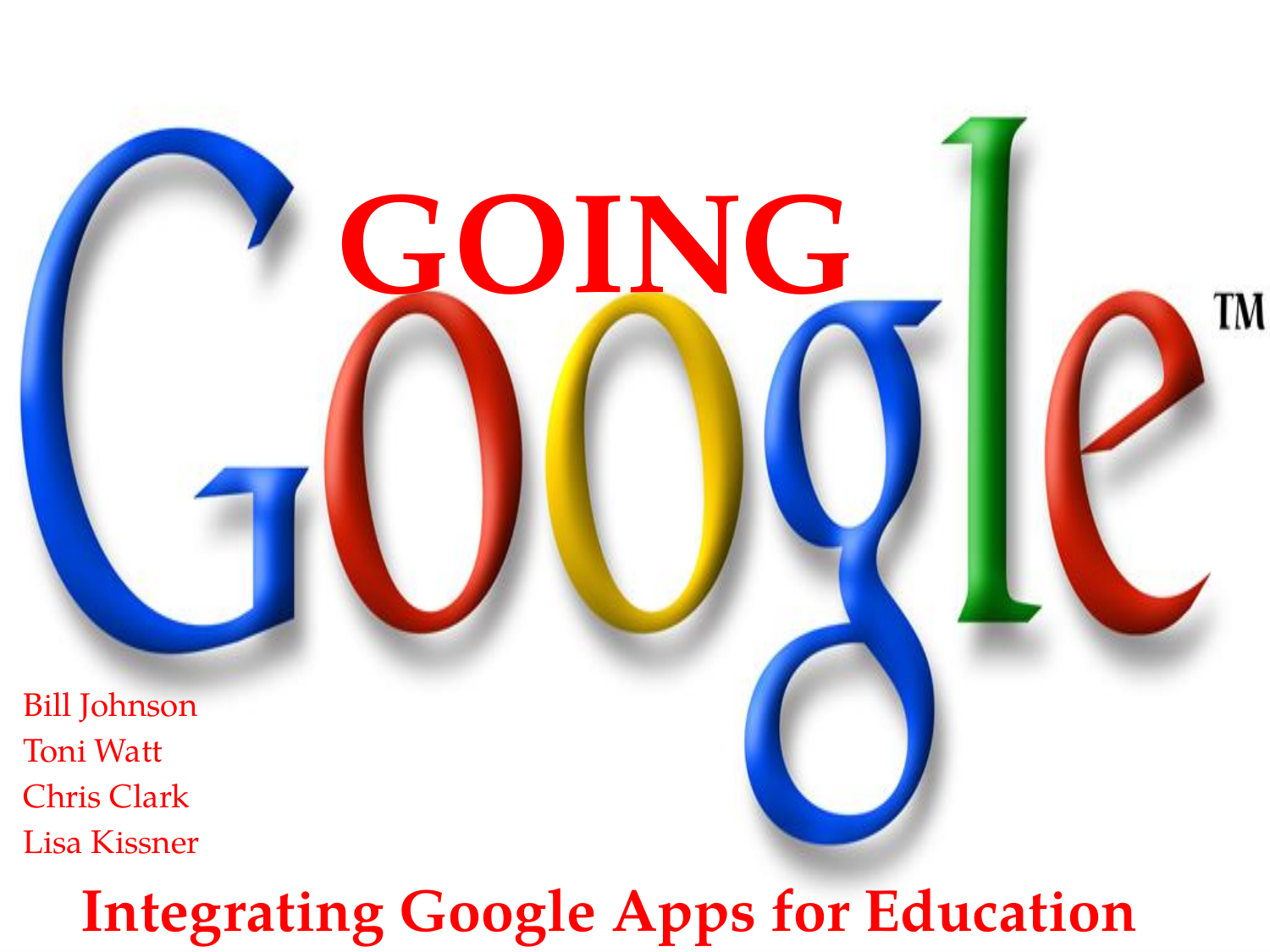

# GOING
Bill Johnson
Toni Watt
Chris Clark
Lisa Kissner
	       Integrating Google Apps for Education